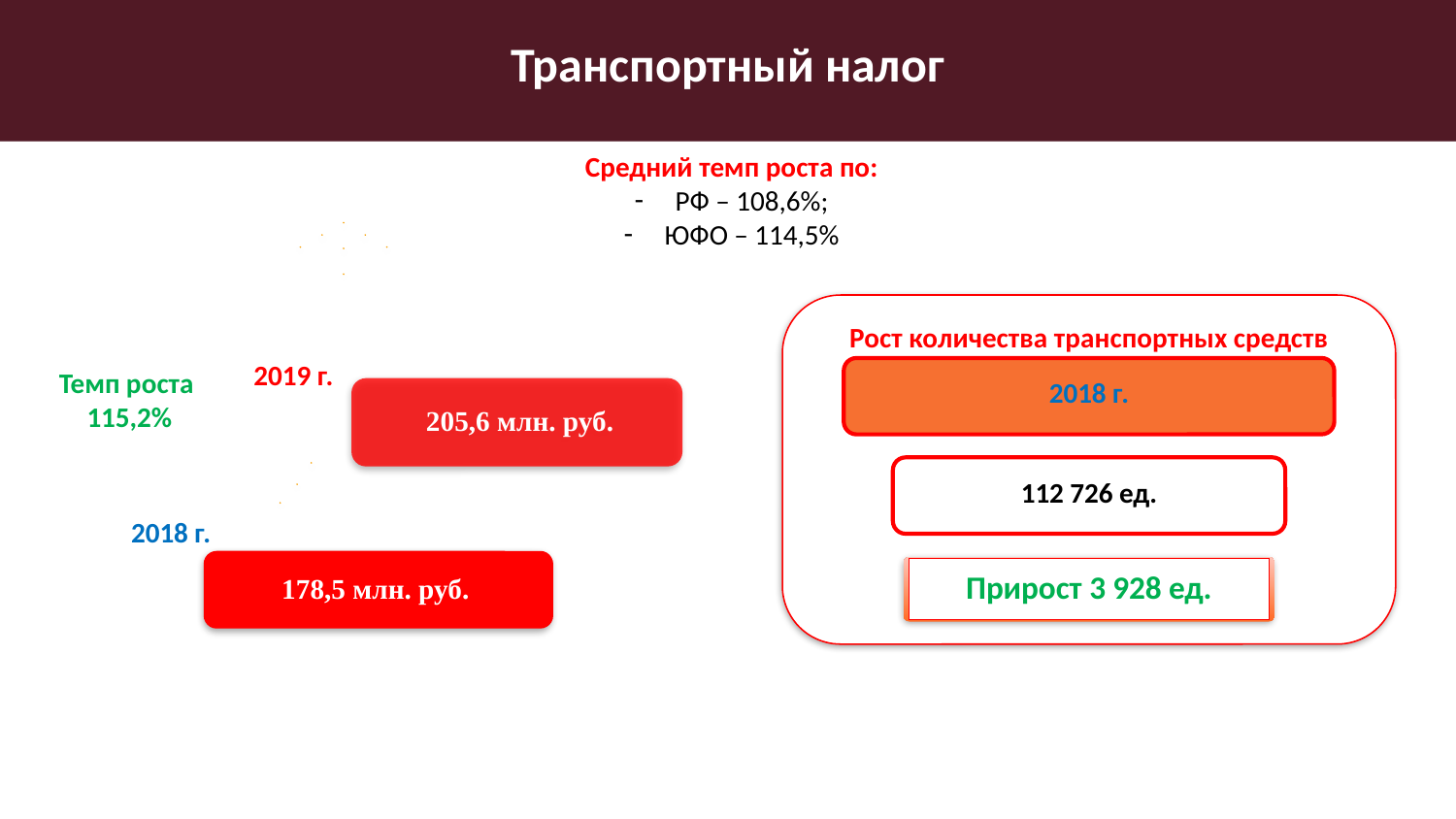

Транспортный налог
Средний темп роста по:
 РФ – 108,6%;
 ЮФО – 114,5%
178,5 млн. руб.
205,6 млн. руб.
Рост количества транспортных средств
2019 г.
Темп роста  115,2%
2018 г.
112 726 ед.
2019 г.
2018 г.

Прирост 3 928 ед.
24